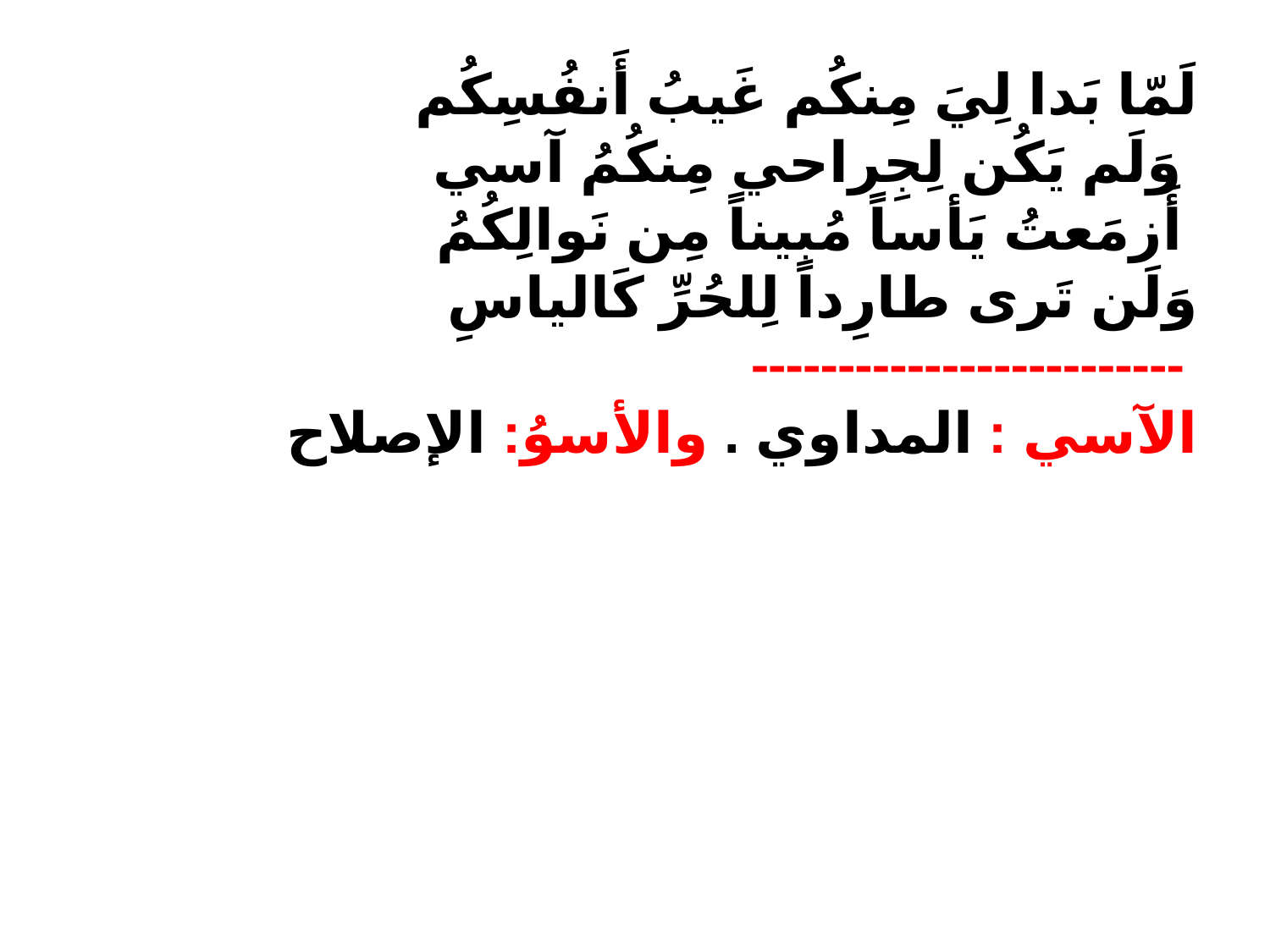

لَمّا بَدا لِيَ مِنكُم غَيبُ أَنفُسِكُم
                    وَلَم يَكُن لِجِراحي مِنكُمُ آسي
أَزمَعتُ يَأساً مُبيناً مِن نَوالِكُمُ
                     وَلَن تَرى طارِداً لِلحُرِّ كَالياسِ
-------------------------
 الآسي : المداوي . والأسوُ: الإصلاح